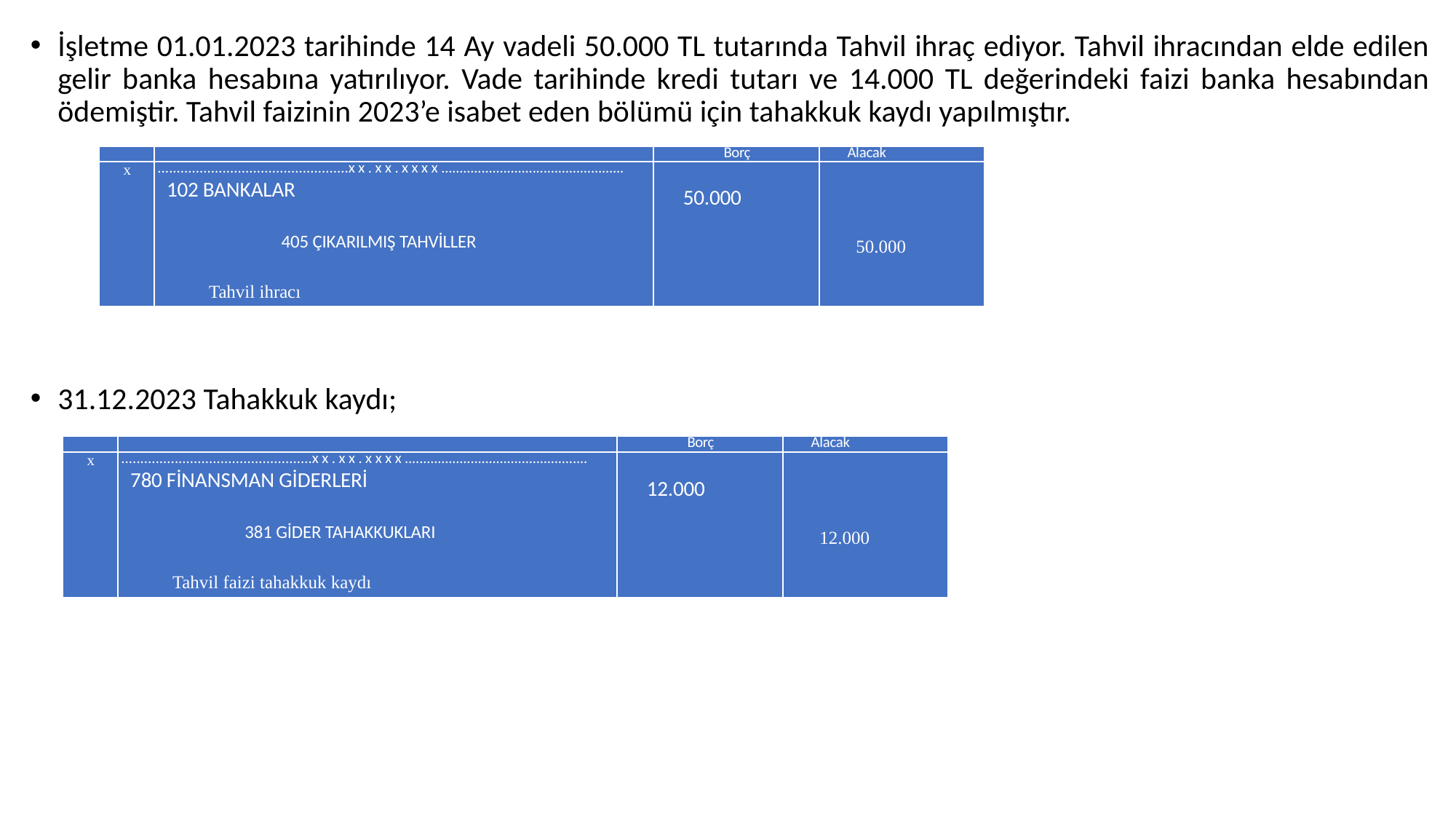

İşletme 01.01.2023 tarihinde 14 Ay vadeli 50.000 TL tutarında Tahvil ihraç ediyor. Tahvil ihracından elde edilen gelir banka hesabına yatırılıyor. Vade tarihinde kredi tutarı ve 14.000 TL değerindeki faizi banka hesabından ödemiştir. Tahvil faizinin 2023’e isabet eden bölümü için tahakkuk kaydı yapılmıştır.

31.12.2023 Tahakkuk kaydı;

|  |  | Borç | Alacak |
| --- | --- | --- | --- |
| x | ..................................................xx.xx.xxxx.................................................. 102 BANKALAR 405 ÇIKARILMIŞ TAHVİLLER Tahvil ihracı | 50.000 | 50.000 |
|  |  | Borç | Alacak |
| --- | --- | --- | --- |
| x | ..................................................xx.xx.xxxx.................................................. 780 FİNANSMAN GİDERLERİ 381 GİDER TAHAKKUKLARI Tahvil faizi tahakkuk kaydı | 12.000 | 12.000 |